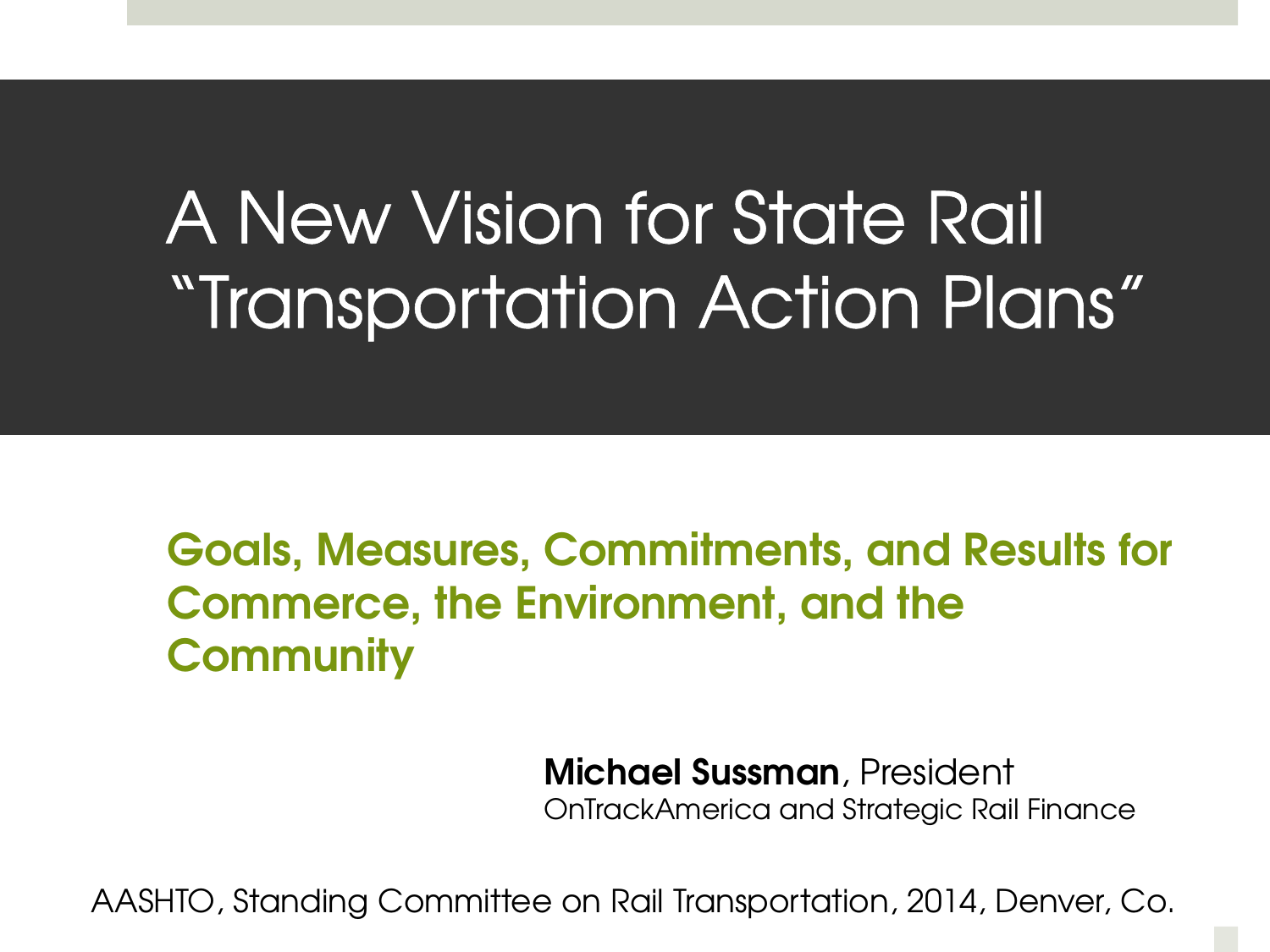

# A New Vision for State Rail “Transportation Action Plans”

Goals, Measures, Commitments, and Results for Commerce, the Environment, and the Community
Michael Sussman, President
OnTrackAmerica and Strategic Rail Finance
AASHTO, Standing Committee on Rail Transportation, 2014, Denver, Co.